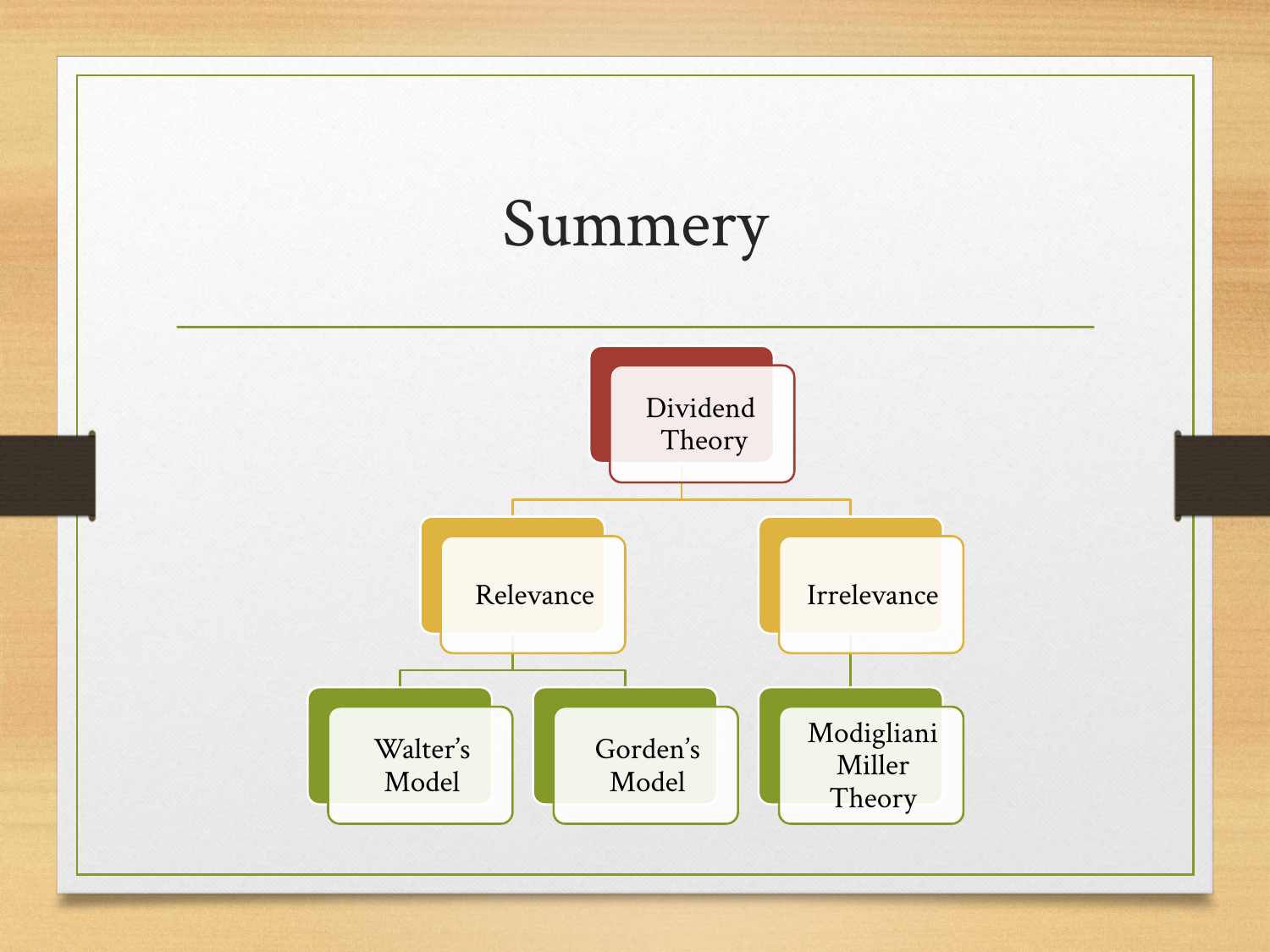

# Summery
Dividend  Theory
Relevance
Walter’s Model
Gorden’s Model
Irrelevance
Modigliani Miller Theory